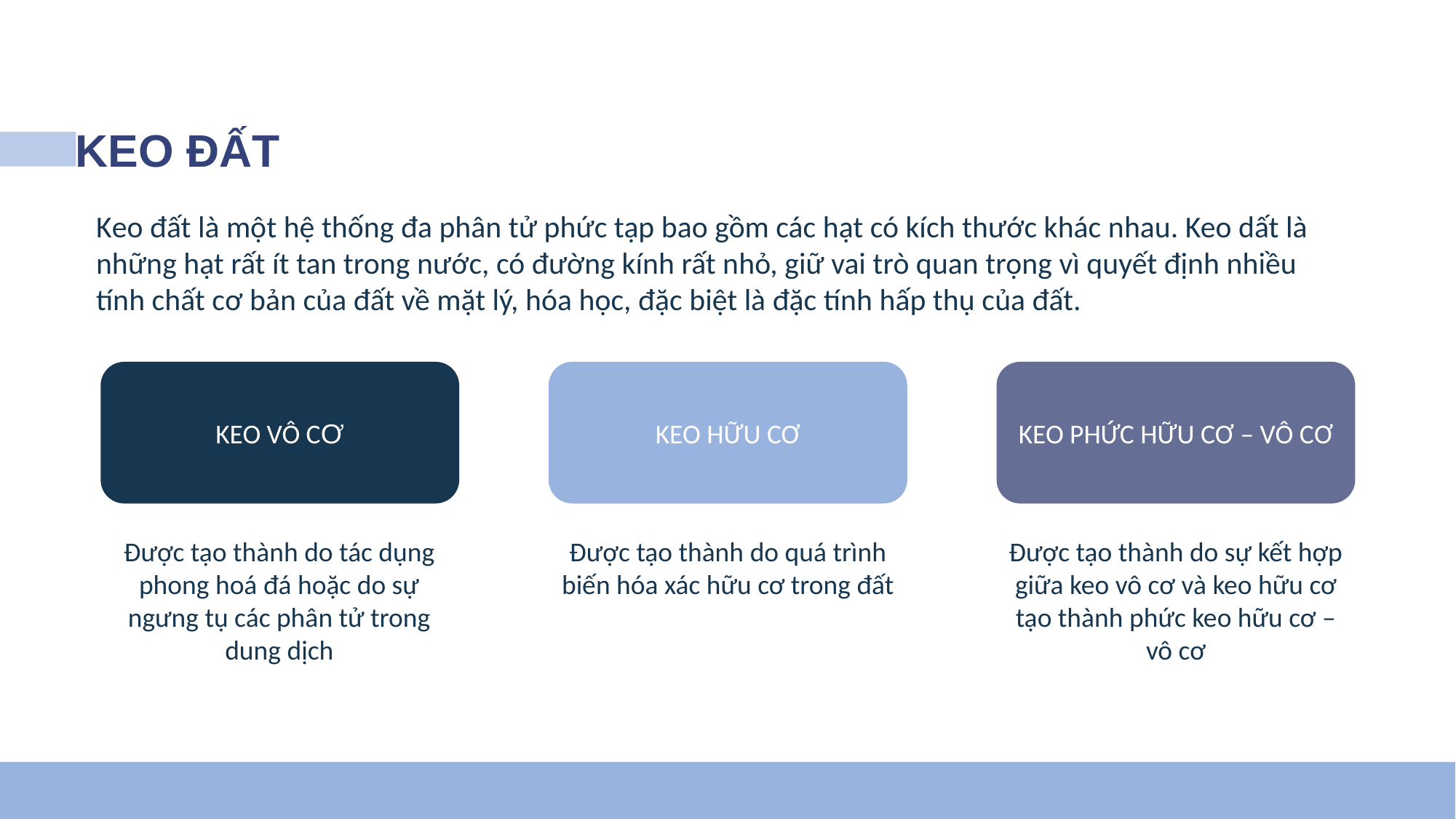

KEO ĐẤT

Keo đất là một hệ thống đa phân tử phức tạp bao gồm các hạt có kích thước khác nhau. Keo dất là những hạt rất ít tan trong nước, có đường kính rất nhỏ, giữ vai trò quan trọng vì quyết định nhiều tính chất cơ bản của đất về mặt lý, hóa học, đặc biệt là đặc tính hấp thụ của đất.
KEO HỮU CƠ
KEO VÔ CƠ
KEO PHỨC HỮU CƠ – VÔ CƠ
Được tạo thành do tác dụng phong hoá đá hoặc do sự ngưng tụ các phân tử trong dung dịch
Được tạo thành do quá trình biến hóa xác hữu cơ trong đất
Được tạo thành do sự kết hợp giữa keo vô cơ và keo hữu cơ tạo thành phức keo hữu cơ – vô cơ
27

Trong đất có keo vô cơ, keo hữu cơ và keo phức tạp hữu cơ- vô cơ. Những keo vô cư được tạo thành do tác dụng phong hoá đá hoặc do sự ngưng tụ các phân tử trong dunu dịch, keo hữu cơ tạo thành do quá trinh bién hoá xác hữu cơ trong đất, Keo vô cơ kết hựp với keo hữu cơ thành keo hữu cơ - vò cơ.